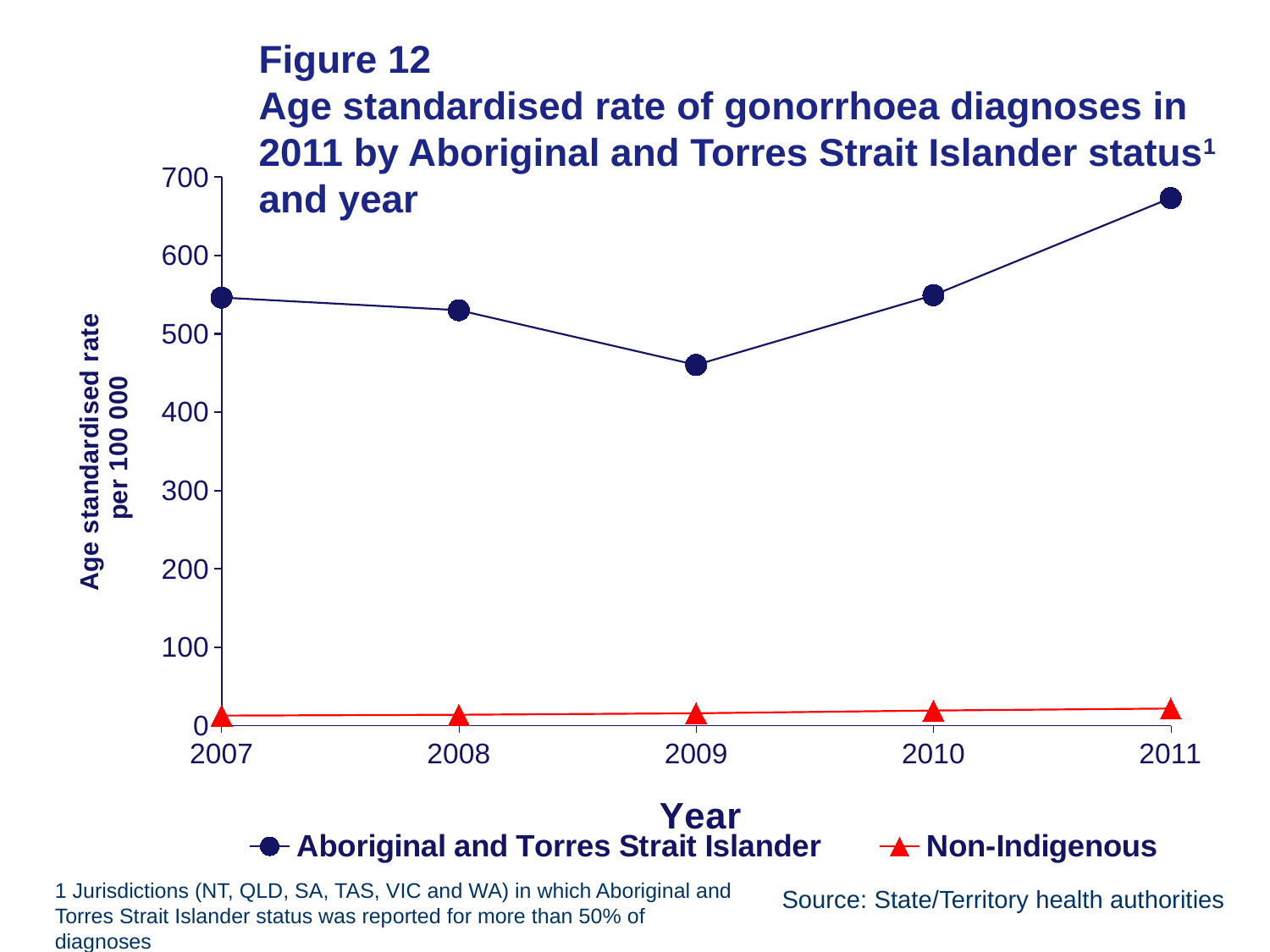

# Figure 12 Age standardised rate of gonorrhoea diagnoses in 2011 by Aboriginal and Torres Strait Islander status1 and year

### Chart

| Category | Aboriginal and Torres Strait Islander | Non-Indigenous |
|---|---|---|
| 2007 | 546.3078838 | 12.756103199999998 |
| 2008 | 530.1682402999999 | 13.8413754 |
| 2009 | 460.35134239999996 | 15.7912745 |
| 2010 | 549.3184696 | 19.299431 |
| 2011 | 673.2576332000001 | 21.8158923 |
1 Jurisdictions (NT, QLD, SA, TAS, VIC and WA) in which Aboriginal and Torres Strait Islander status was reported for more than 50% of diagnoses
Source: State/Territory health authorities